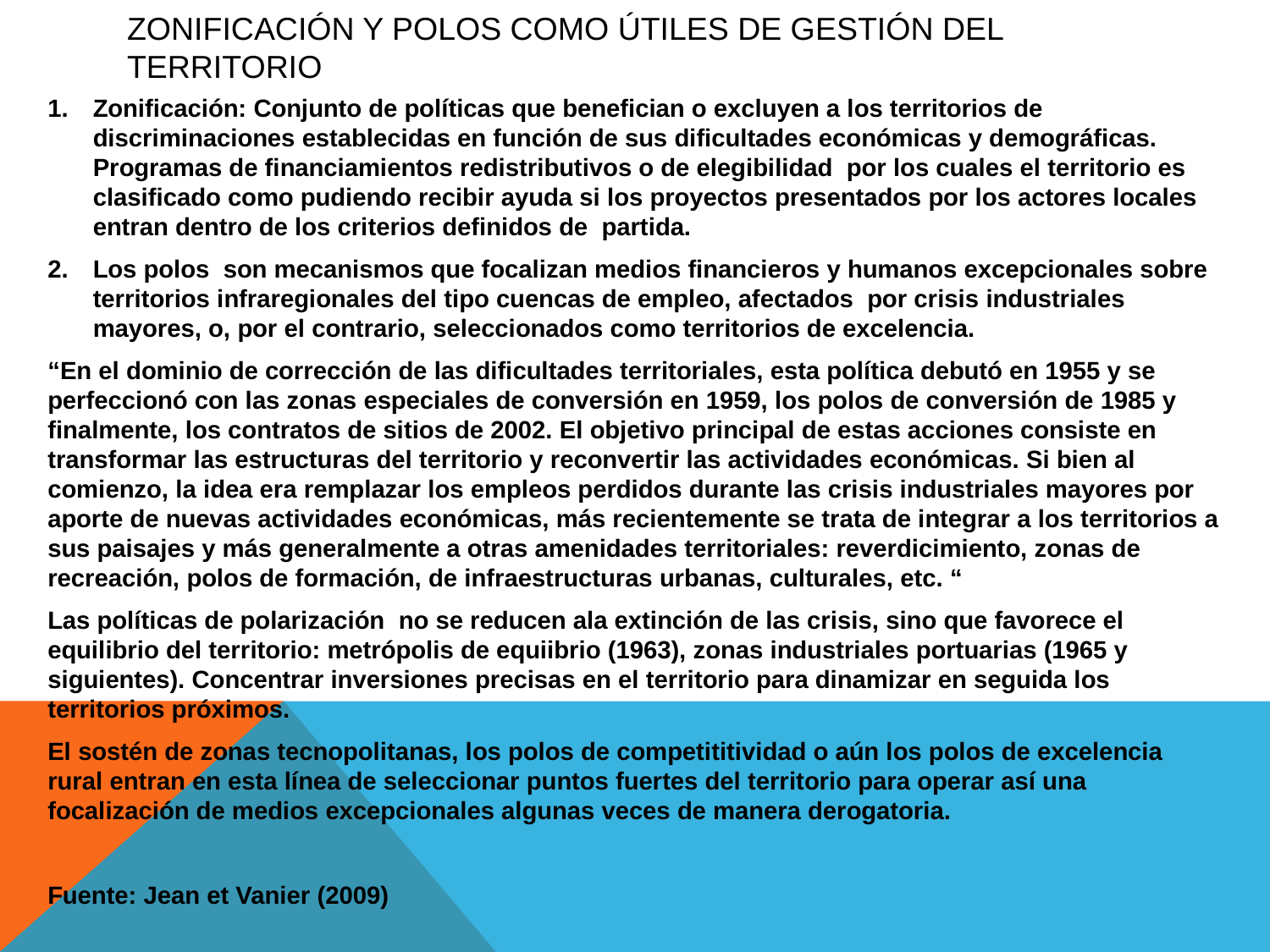

# Zonificación y polos como útiles de gestión del territorio
Zonificación: Conjunto de políticas que benefician o excluyen a los territorios de discriminaciones establecidas en función de sus dificultades económicas y demográficas. Programas de financiamientos redistributivos o de elegibilidad  por los cuales el territorio es clasificado como pudiendo recibir ayuda si los proyectos presentados por los actores locales entran dentro de los criterios definidos de  partida.
Los polos  son mecanismos que focalizan medios financieros y humanos excepcionales sobre territorios infraregionales del tipo cuencas de empleo, afectados  por crisis industriales mayores, o, por el contrario, seleccionados como territorios de excelencia.
“En el dominio de corrección de las dificultades territoriales, esta política debutó en 1955 y se perfeccionó con las zonas especiales de conversión en 1959, los polos de conversión de 1985 y finalmente, los contratos de sitios de 2002. El objetivo principal de estas acciones consiste en transformar las estructuras del territorio y reconvertir las actividades económicas. Si bien al comienzo, la idea era remplazar los empleos perdidos durante las crisis industriales mayores por aporte de nuevas actividades económicas, más recientemente se trata de integrar a los territorios a sus paisajes y más generalmente a otras amenidades territoriales: reverdicimiento, zonas de recreación, polos de formación, de infraestructuras urbanas, culturales, etc. “
Las políticas de polarización  no se reducen ala extinción de las crisis, sino que favorece el equilibrio del territorio: metrópolis de equiibrio (1963), zonas industriales portuarias (1965 y siguientes). Concentrar inversiones precisas en el territorio para dinamizar en seguida los territorios próximos.
El sostén de zonas tecnopolitanas, los polos de competititividad o aún los polos de excelencia rural entran en esta línea de seleccionar puntos fuertes del territorio para operar así una focalización de medios excepcionales algunas veces de manera derogatoria.

Fuente: Jean et Vanier (2009)